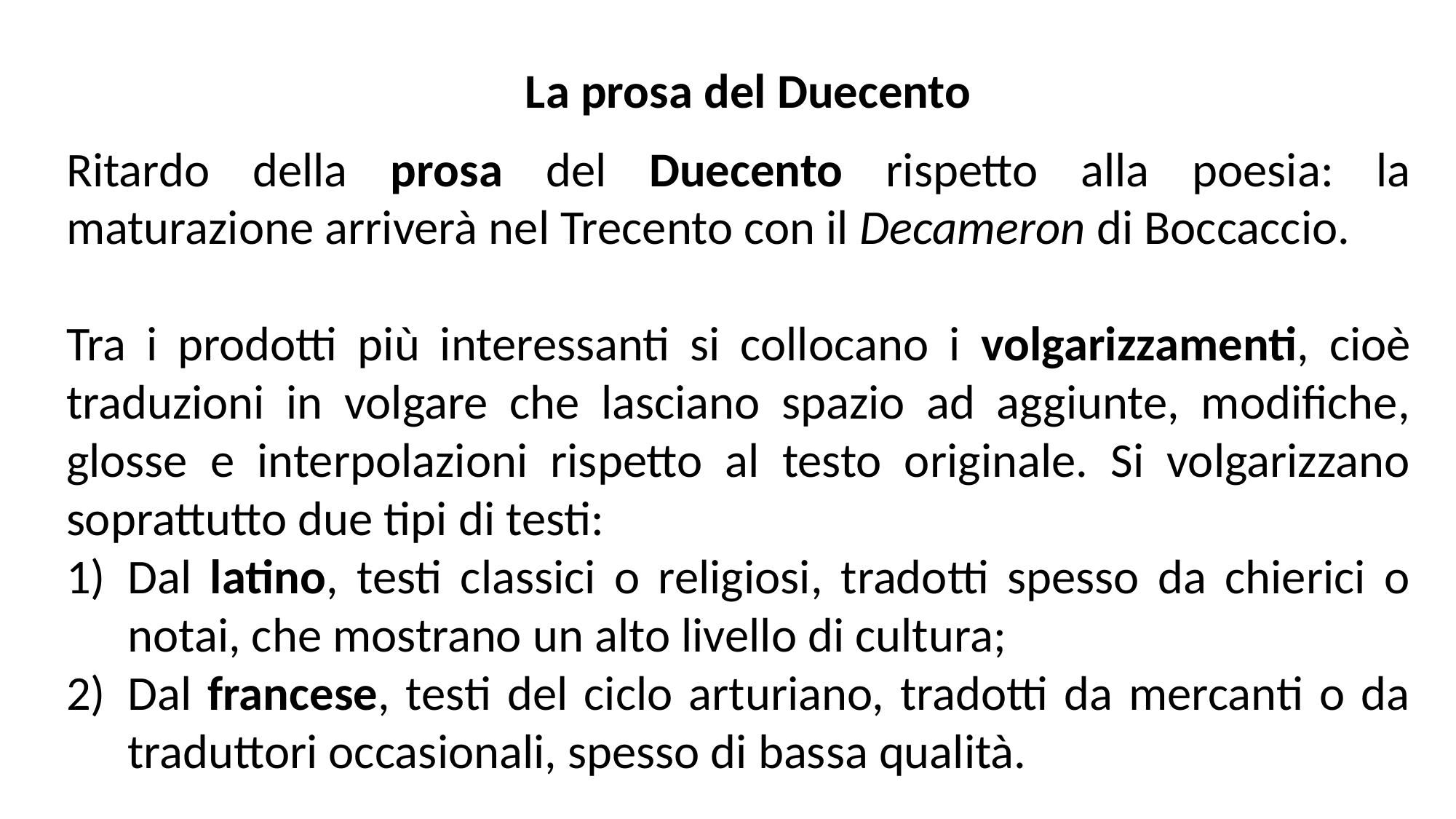

La prosa del Duecento
Ritardo della prosa del Duecento rispetto alla poesia: la maturazione arriverà nel Trecento con il Decameron di Boccaccio.

Tra i prodotti più interessanti si collocano i volgarizzamenti, cioè traduzioni in volgare che lasciano spazio ad aggiunte, modifiche, glosse e interpolazioni rispetto al testo originale. Si volgarizzano soprattutto due tipi di testi:
Dal latino, testi classici o religiosi, tradotti spesso da chierici o notai, che mostrano un alto livello di cultura;
Dal francese, testi del ciclo arturiano, tradotti da mercanti o da traduttori occasionali, spesso di bassa qualità.